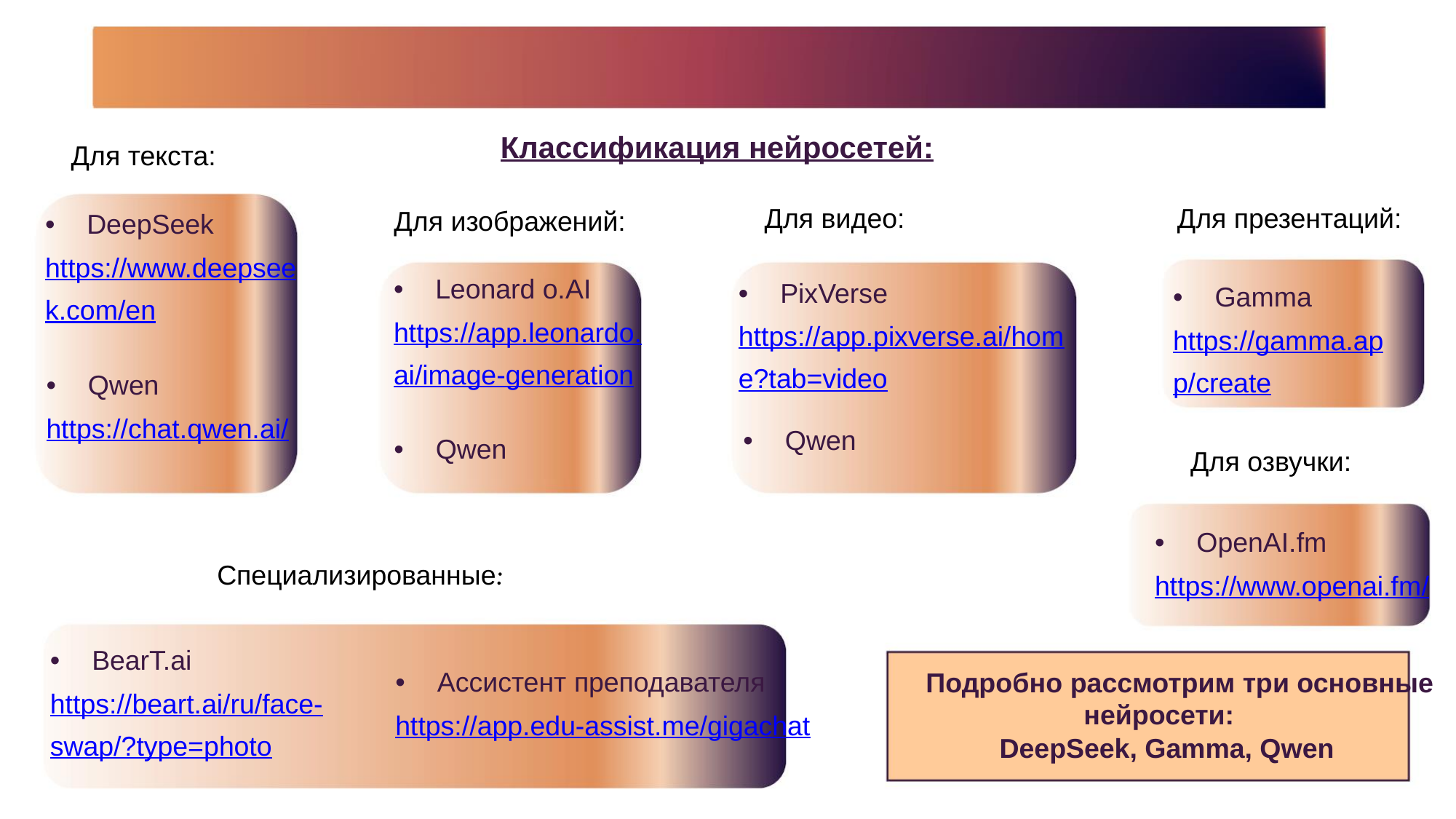

Классификация нейросетей:
Для текста:
Для видео:
Для презентаций:
Для изображений:
• DeepSeek
https://www.deepsee
k.com/en
• Leonard o.AI
• PixVerse
• Gamma
https://gamma.ap
p/create
https://app.leonardo.
ai/image-generation
https://app.pixverse.ai/hom
e?tab=video
• Qwen
https://chat.qwen.ai/
• Qwen
• Qwen
Для озвучки:
• OpenAI.fm
Специализированные:
https://www.openai.fm/
• BearT.ai
• Ассистент преподавателя
https://app.edu-assist.me/gigachat
Подробно рассмотрим три основные
нейросети:
https://beart.ai/ru/face-
swap/?type=photo
DeepSeek, Gamma, Qwen